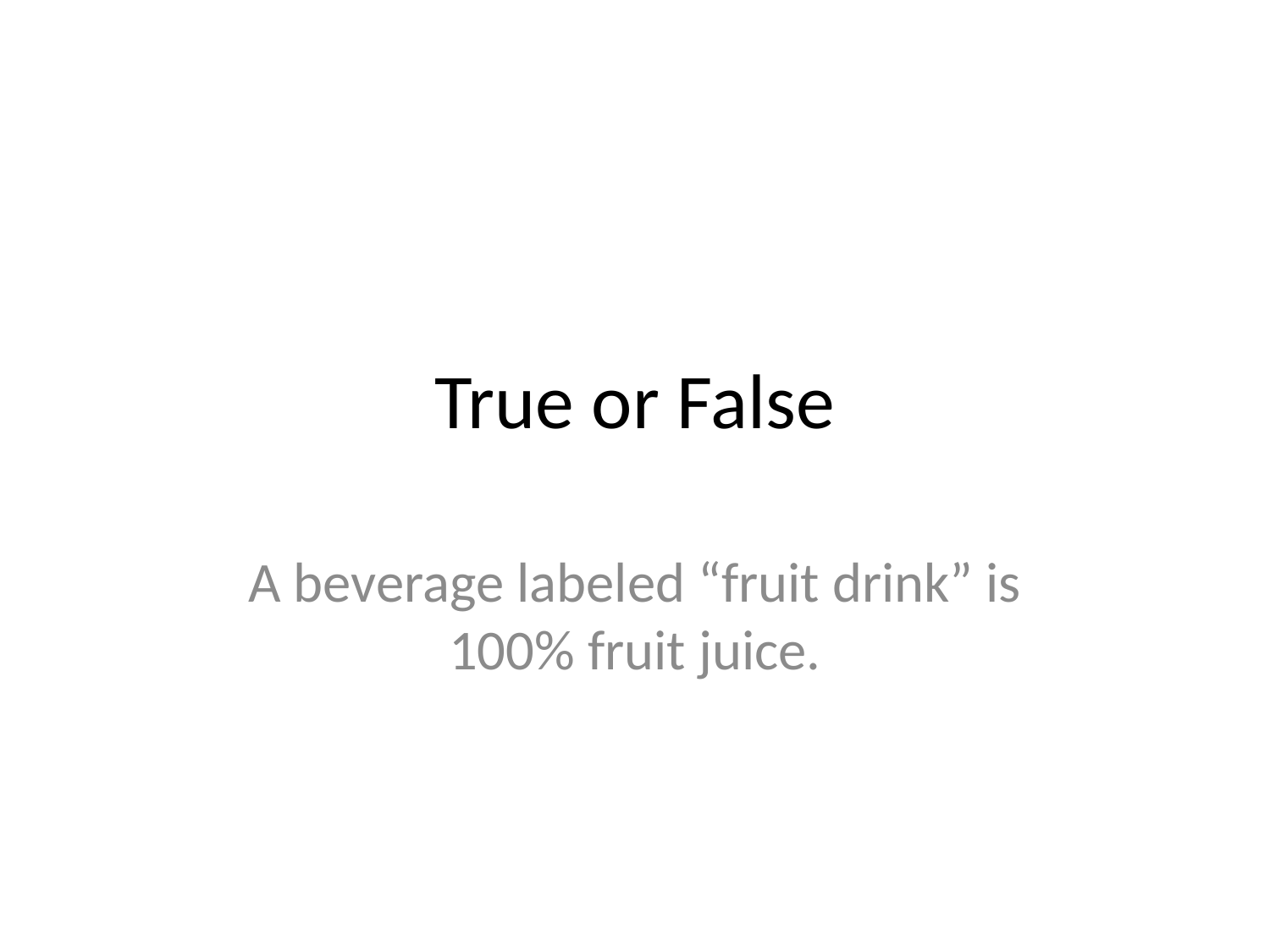

# True or False
A beverage labeled “fruit drink” is 100% fruit juice.